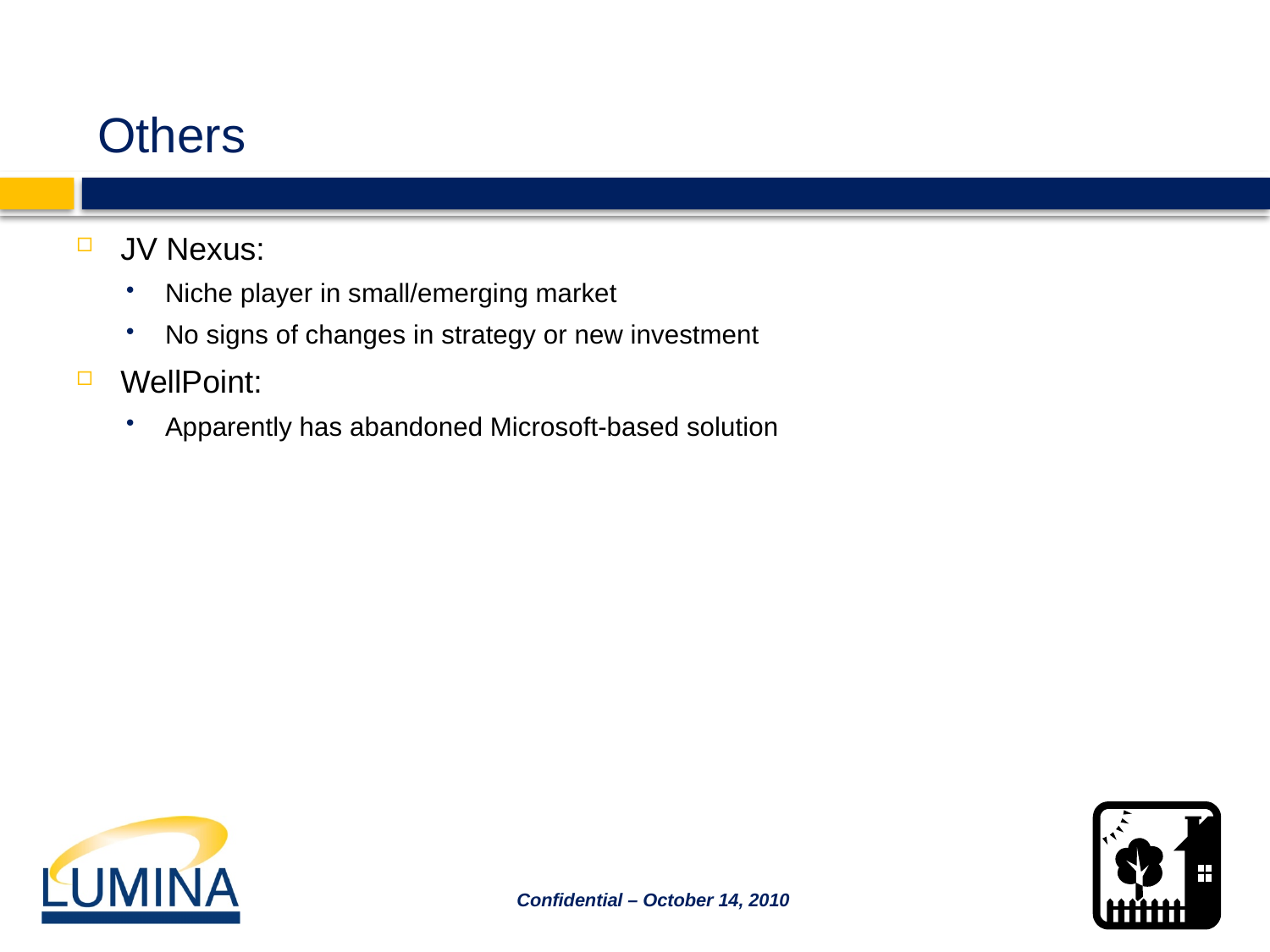

# Others
JV Nexus:
Niche player in small/emerging market
No signs of changes in strategy or new investment
WellPoint:
Apparently has abandoned Microsoft-based solution